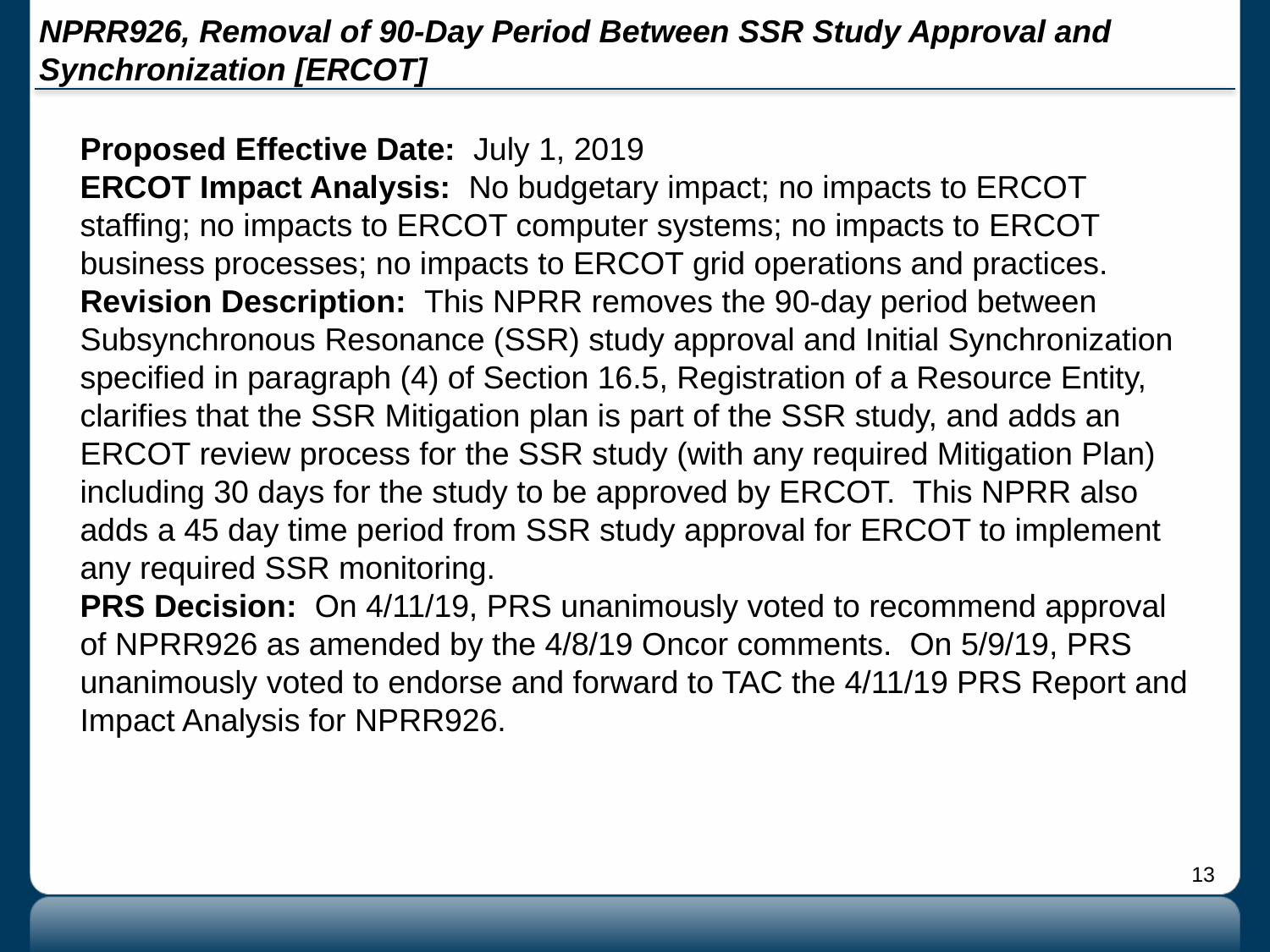

# NPRR926, Removal of 90-Day Period Between SSR Study Approval and Synchronization [ERCOT]
Proposed Effective Date:  July 1, 2019
ERCOT Impact Analysis:  No budgetary impact; no impacts to ERCOT staffing; no impacts to ERCOT computer systems; no impacts to ERCOT business processes; no impacts to ERCOT grid operations and practices.
Revision Description:  This NPRR removes the 90-day period between Subsynchronous Resonance (SSR) study approval and Initial Synchronization specified in paragraph (4) of Section 16.5, Registration of a Resource Entity, clarifies that the SSR Mitigation plan is part of the SSR study, and adds an ERCOT review process for the SSR study (with any required Mitigation Plan) including 30 days for the study to be approved by ERCOT.  This NPRR also adds a 45 day time period from SSR study approval for ERCOT to implement any required SSR monitoring.
PRS Decision:  On 4/11/19, PRS unanimously voted to recommend approval of NPRR926 as amended by the 4/8/19 Oncor comments.  On 5/9/19, PRS unanimously voted to endorse and forward to TAC the 4/11/19 PRS Report and Impact Analysis for NPRR926.